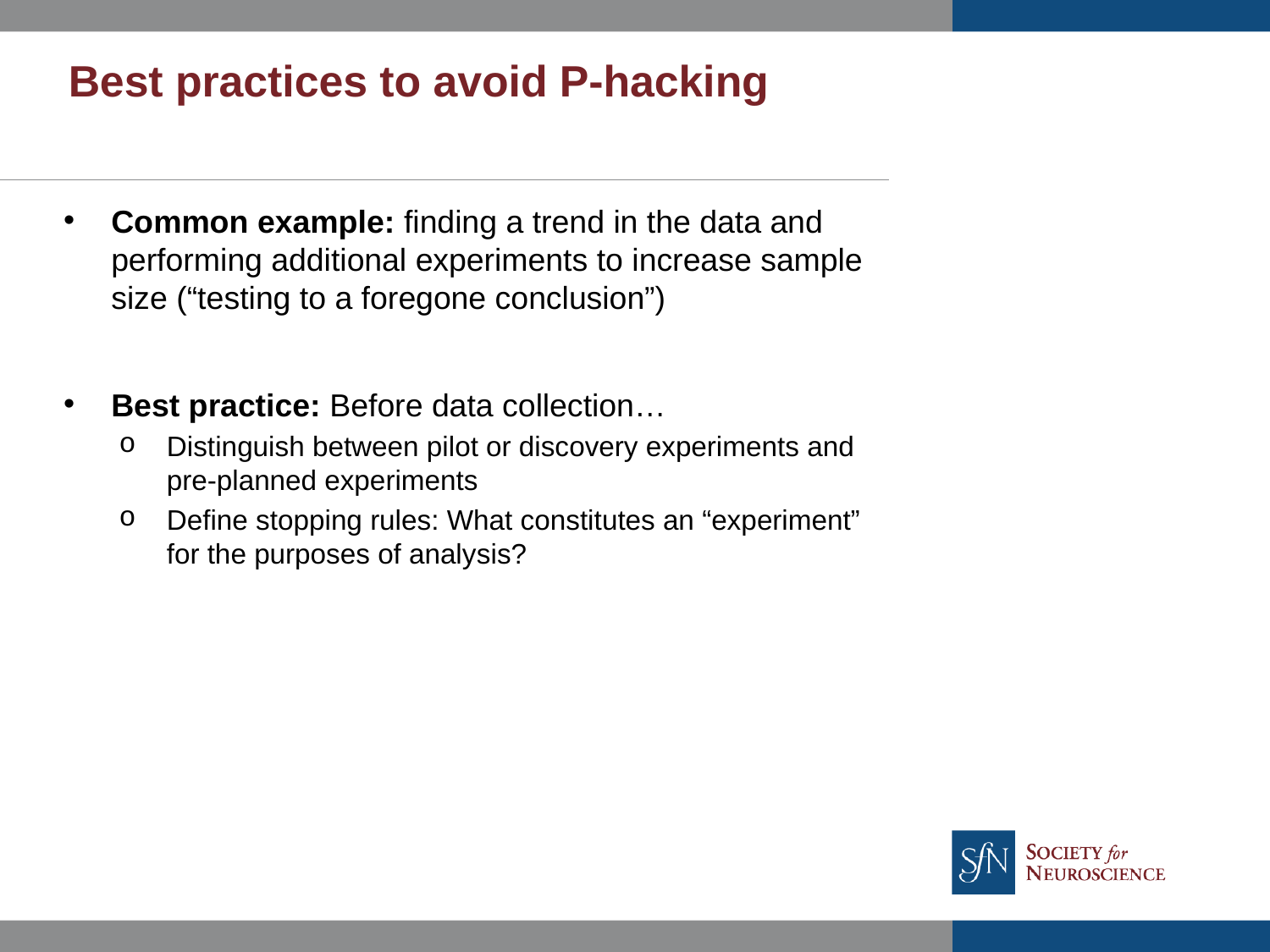

# Best practices to avoid P-hacking
Common example: finding a trend in the data and performing additional experiments to increase sample size (“testing to a foregone conclusion”)

Best practice: Before data collection…
Distinguish between pilot or discovery experiments and pre-planned experiments
Define stopping rules: What constitutes an “experiment” for the purposes of analysis?